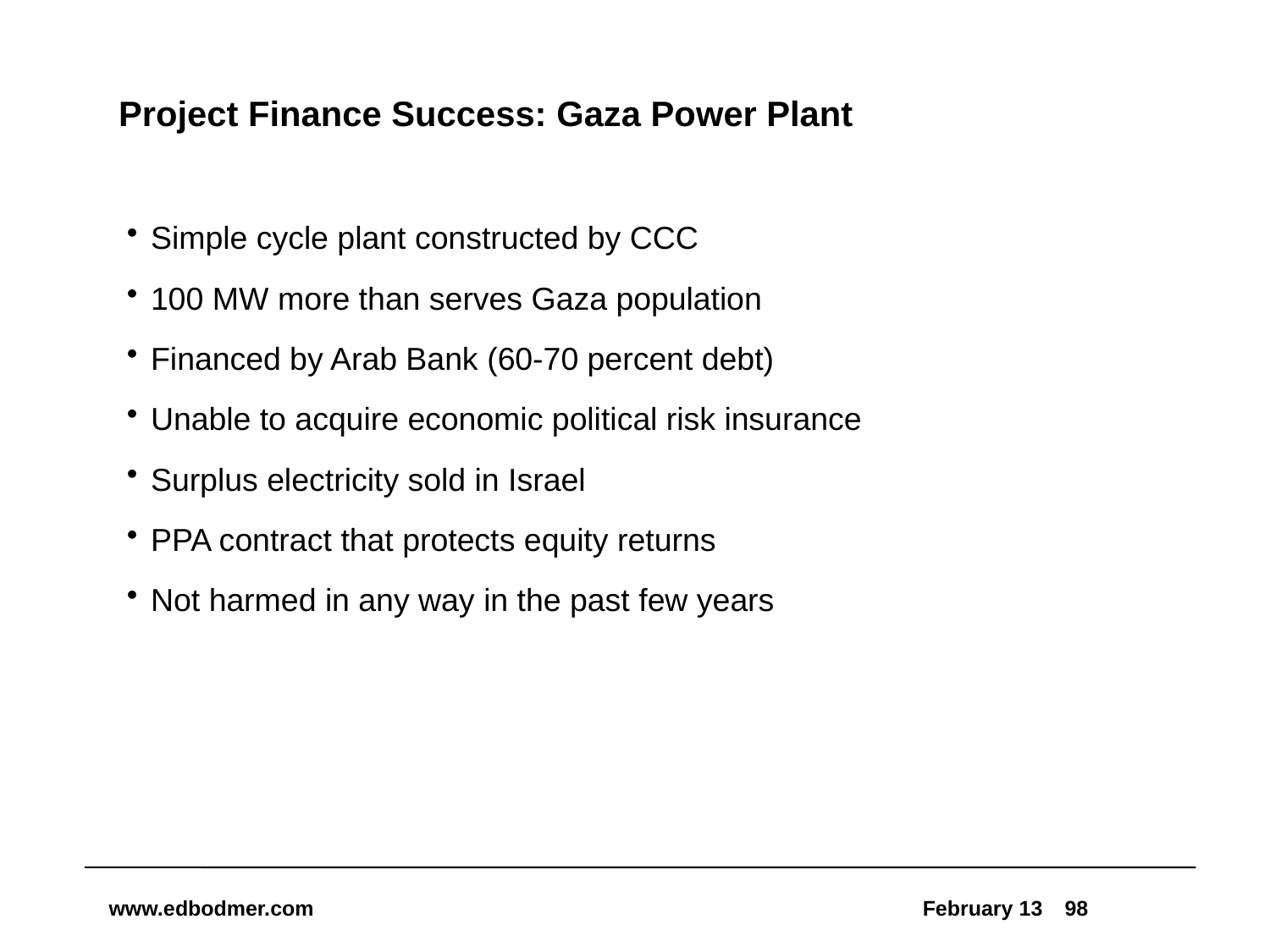

# Project Finance Success: Gaza Power Plant
Simple cycle plant constructed by CCC
100 MW more than serves Gaza population
Financed by Arab Bank (60-70 percent debt)
Unable to acquire economic political risk insurance
Surplus electricity sold in Israel
PPA contract that protects equity returns
Not harmed in any way in the past few years